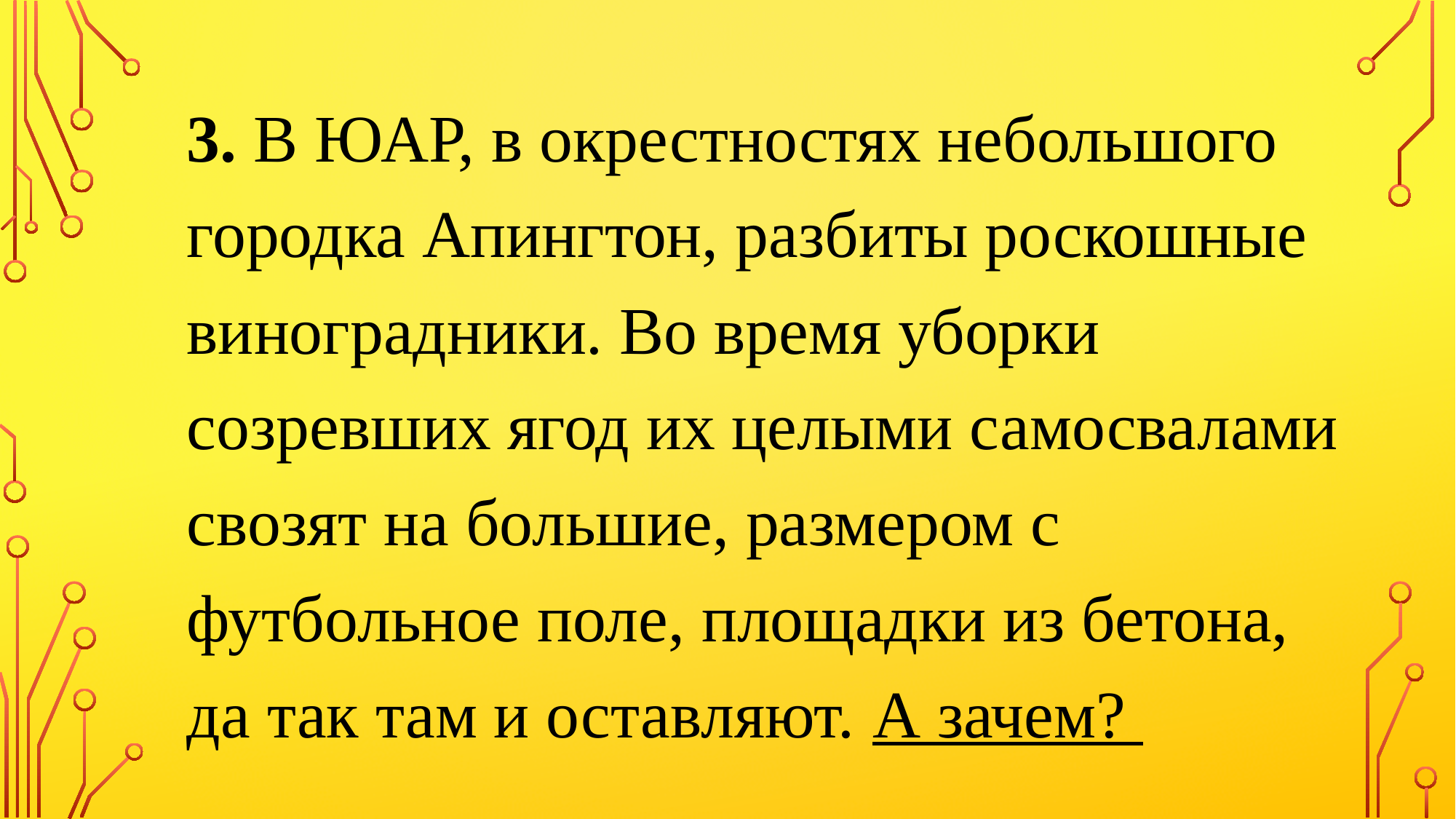

3. В ЮАР, в окрестностях небольшого городка Апингтон, разбиты роскошные виноградники. Во время уборки созревших ягод их целыми самосвалами свозят на большие, размером с футбольное поле, площадки из бетона, да так там и оставляют. А зачем?